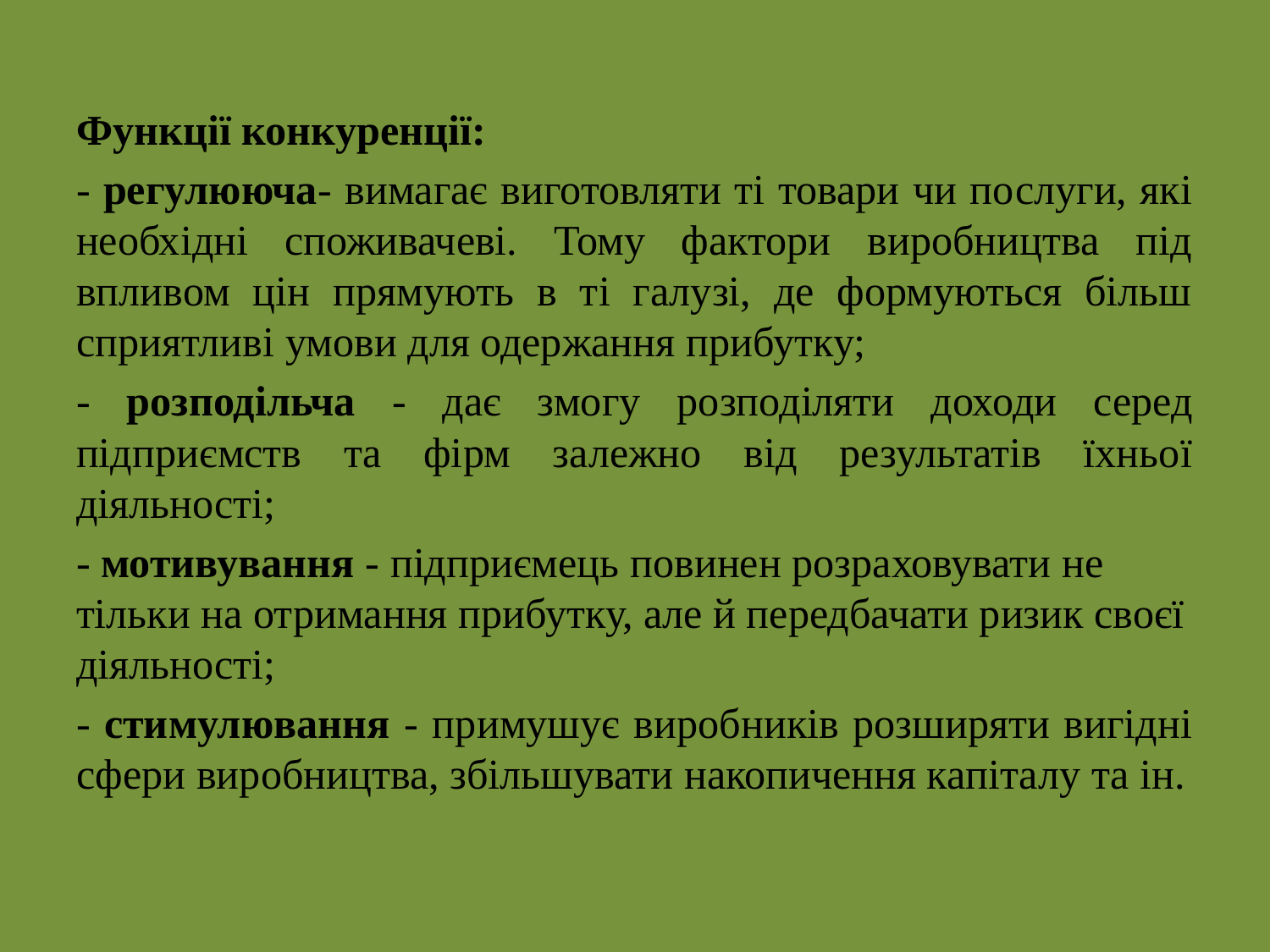

Функції конкуренції:
- регулююча- вимагає виготовляти ті товари чи послуги, які необхідні споживачеві. Тому фактори виробництва під впливом цін прямують в ті галузі, де формуються більш сприятливі умови для одержання прибутку;
- розподільча - дає змогу розподіляти доходи серед підприємств та фірм залежно від результатів їхньої діяльності;
- мотивування - підприємець повинен розраховувати не тільки на отримання прибутку, але й передбачати ризик своєї діяльності;
- стимулювання - примушує виробників розширяти вигідні сфери виробництва, збільшувати накопичення капіталу та ін.